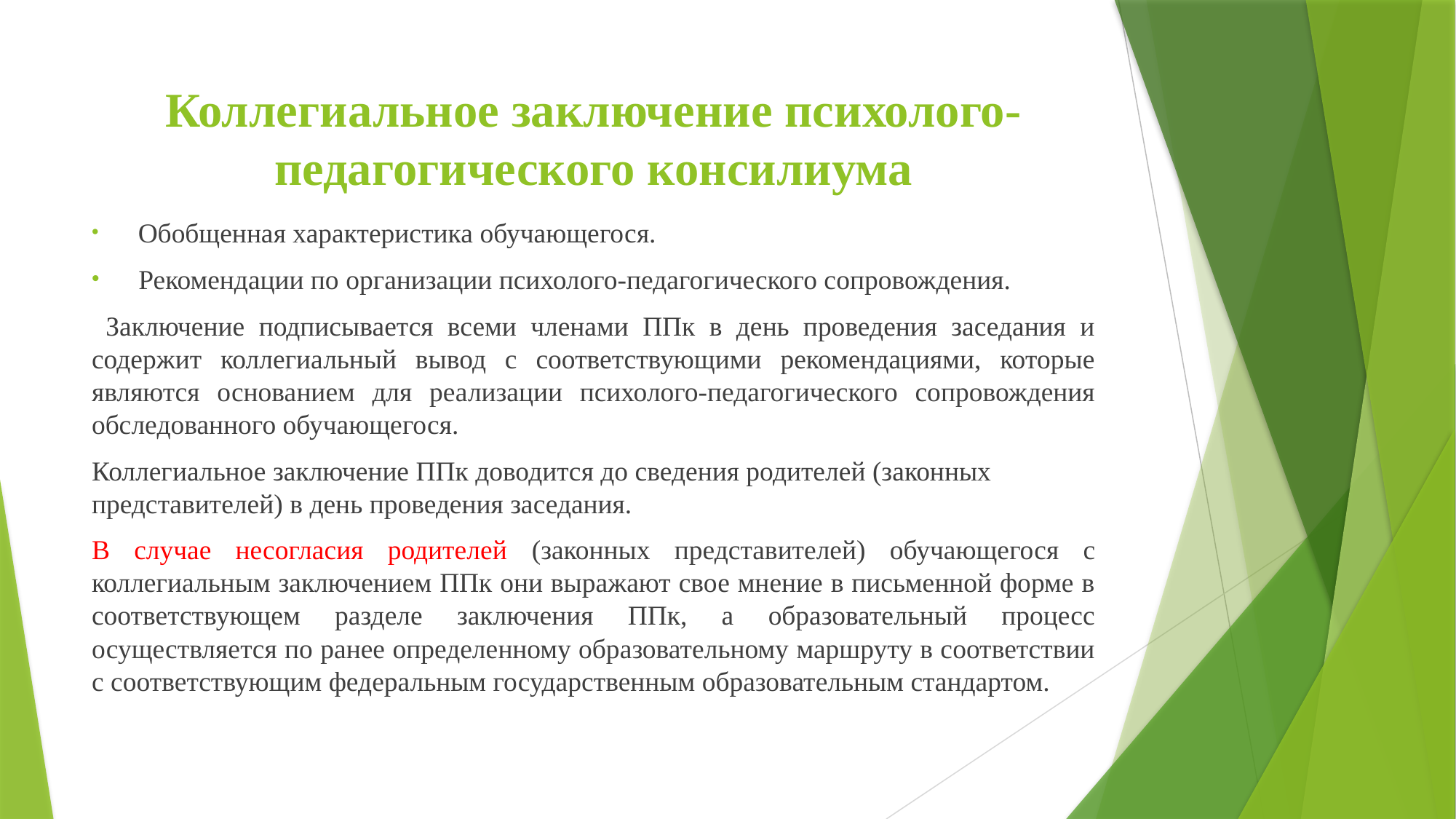

# Коллегиальное заключение психолого-педагогического консилиума
 Обобщенная характеристика обучающегося.
 Рекомендации по организации психолого-педагогического сопровождения.
 Заключение подписывается всеми членами ППк в день проведения заседания и содержит коллегиальный вывод с соответствующими рекомендациями, которые являются основанием для реализации психолого-педагогического сопровождения обследованного обучающегося.
Коллегиальное заключение ППк доводится до сведения родителей (законных представителей) в день проведения заседания.
В случае несогласия родителей (законных представителей) обучающегося с коллегиальным заключением ППк они выражают свое мнение в письменной форме в соответствующем разделе заключения ППк, а образовательный процесс осуществляется по ранее определенному образовательному маршруту в соответствии с соответствующим федеральным государственным образовательным стандартом.